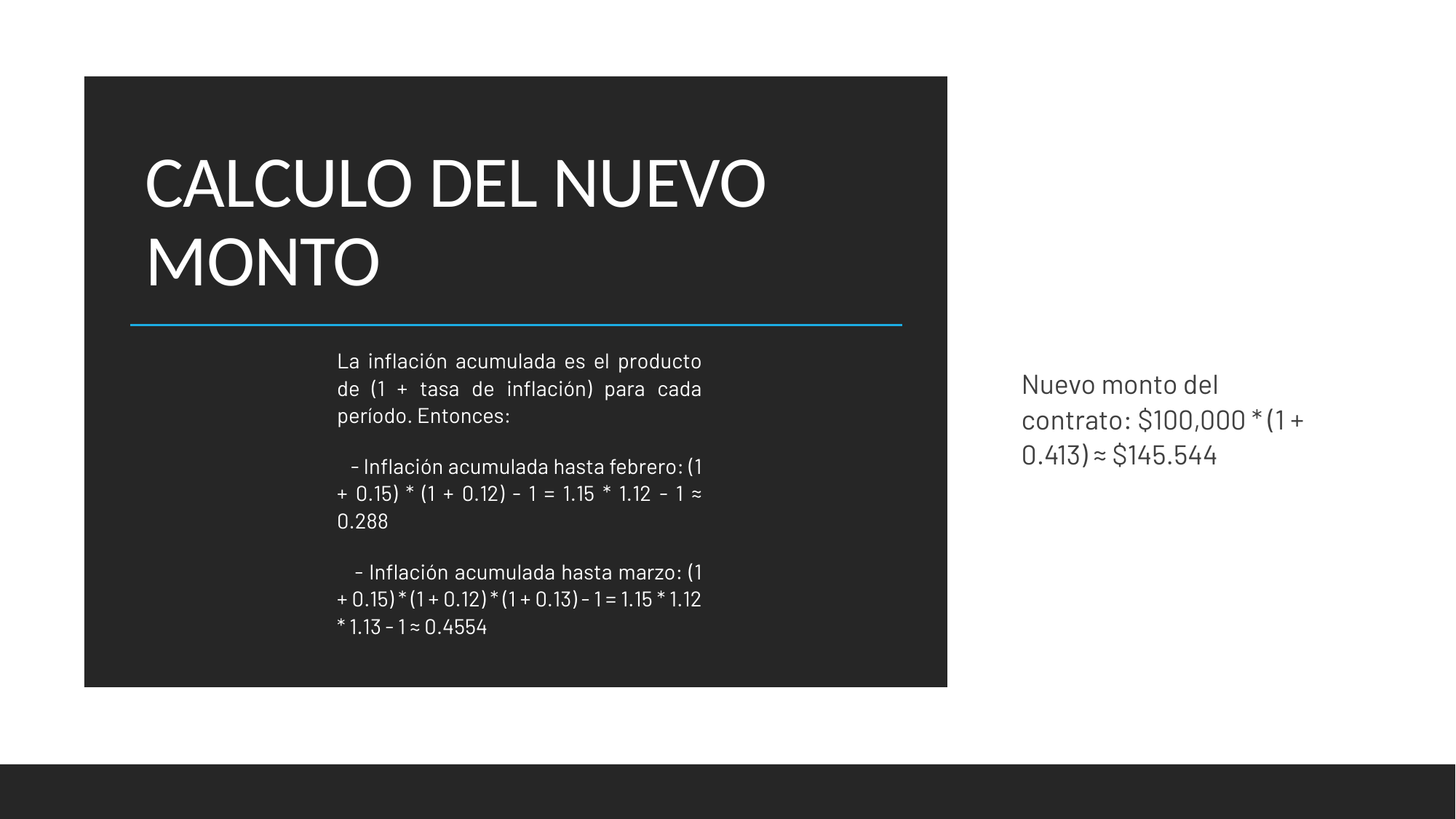

# CALCULO DEL NUEVO MONTO

Nuevo monto del contrato: $100,000 * (1 + 0.413) ≈ $145.544
La inflación acumulada es el producto de (1 + tasa de inflación) para cada período. Entonces:
   - Inflación acumulada hasta febrero: (1 + 0.15) * (1 + 0.12) - 1 = 1.15 * 1.12 - 1 ≈ 0.288
   - Inflación acumulada hasta marzo: (1 + 0.15) * (1 + 0.12) * (1 + 0.13) - 1 = 1.15 * 1.12 * 1.13 - 1 ≈ 0.4554